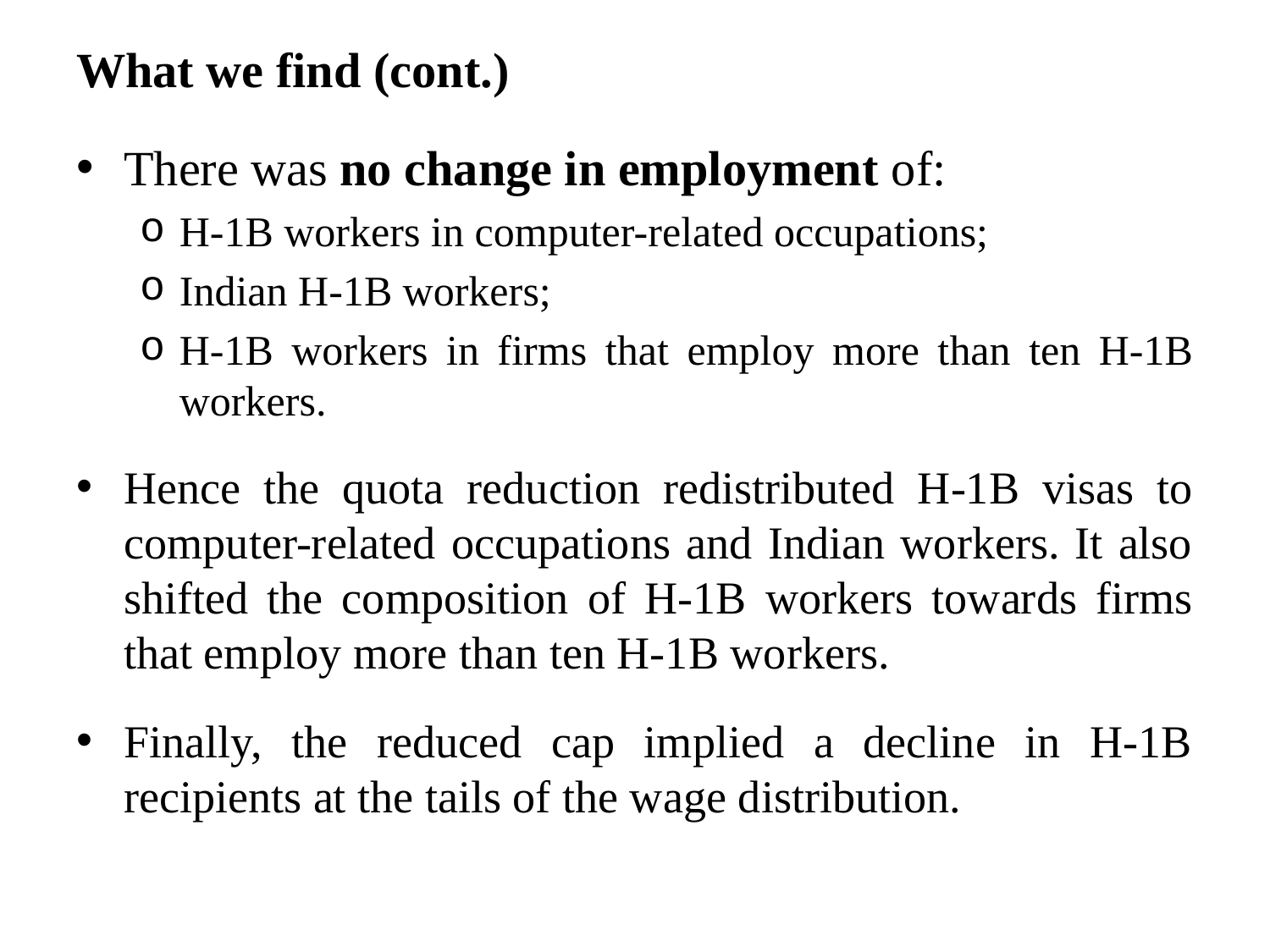

What we find (cont.)

There was no change in employment of:
H-1B workers in computer-related occupations;
Indian H-1B workers;
H-1B workers in firms that employ more than ten H-1B workers.

Hence the quota reduction redistributed H-1B visas to computer-related occupations and Indian workers. It also shifted the composition of H-1B workers towards firms that employ more than ten H-1B workers.

Finally, the reduced cap implied a decline in H-1B recipients at the tails of the wage distribution.